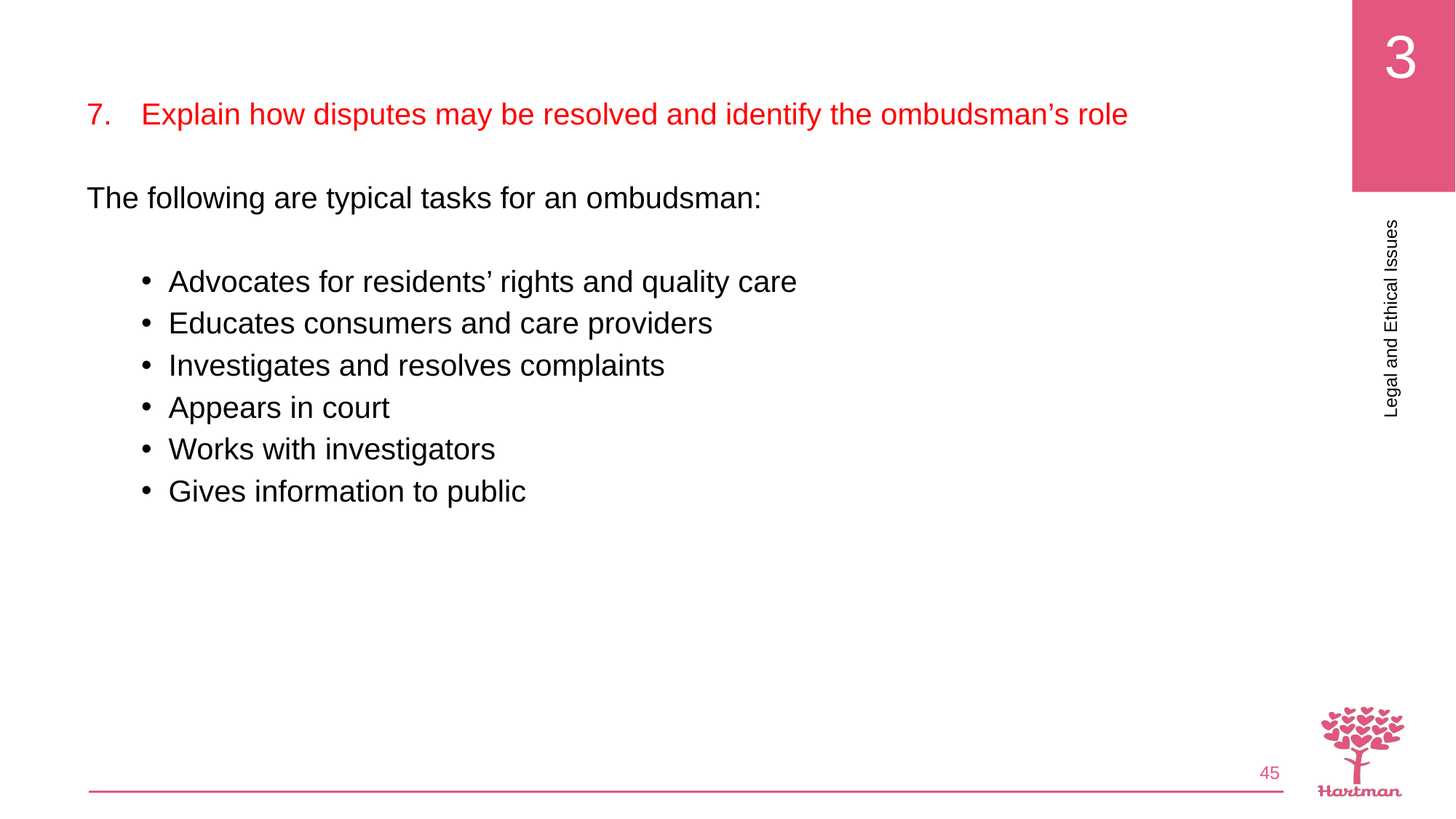

Explain how disputes may be resolved and identify the ombudsman’s role

The following are typical tasks for an ombudsman:

Advocates for residents’ rights and quality care
Educates consumers and care providers
Investigates and resolves complaints
Appears in court
Works with investigators
Gives information to public
45